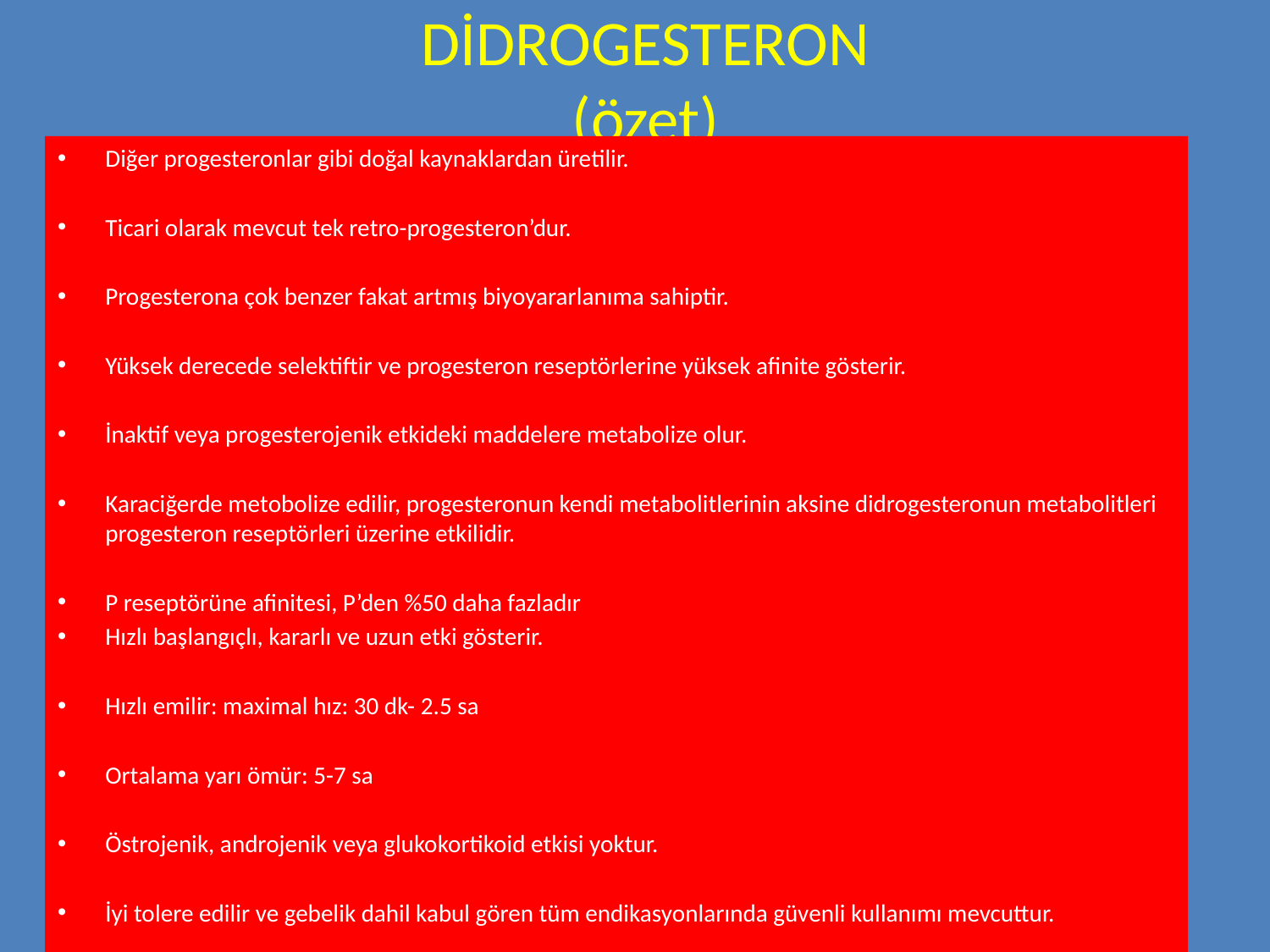

# DİDROGESTERON (özet)
Diğer progesteronlar gibi doğal kaynaklardan üretilir.

Ticari olarak mevcut tek retro-progesteron’dur.

Progesterona çok benzer fakat artmış biyoyararlanıma sahiptir.

Yüksek derecede selektiftir ve progesteron reseptörlerine yüksek afinite gösterir.

İnaktif veya progesterojenik etkideki maddelere metabolize olur.

Karaciğerde metobolize edilir, progesteronun kendi metabolitlerinin aksine didrogesteronun metabolitleri progesteron reseptörleri üzerine etkilidir.

P reseptörüne afinitesi, P’den %50 daha fazladır
Hızlı başlangıçlı, kararlı ve uzun etki gösterir.

Hızlı emilir: maximal hız: 30 dk- 2.5 sa

Ortalama yarı ömür: 5-7 sa

Östrojenik, androjenik veya glukokortikoid etkisi yoktur.

İyi tolere edilir ve gebelik dahil kabul gören tüm endikasyonlarında güvenli kullanımı mevcuttur.